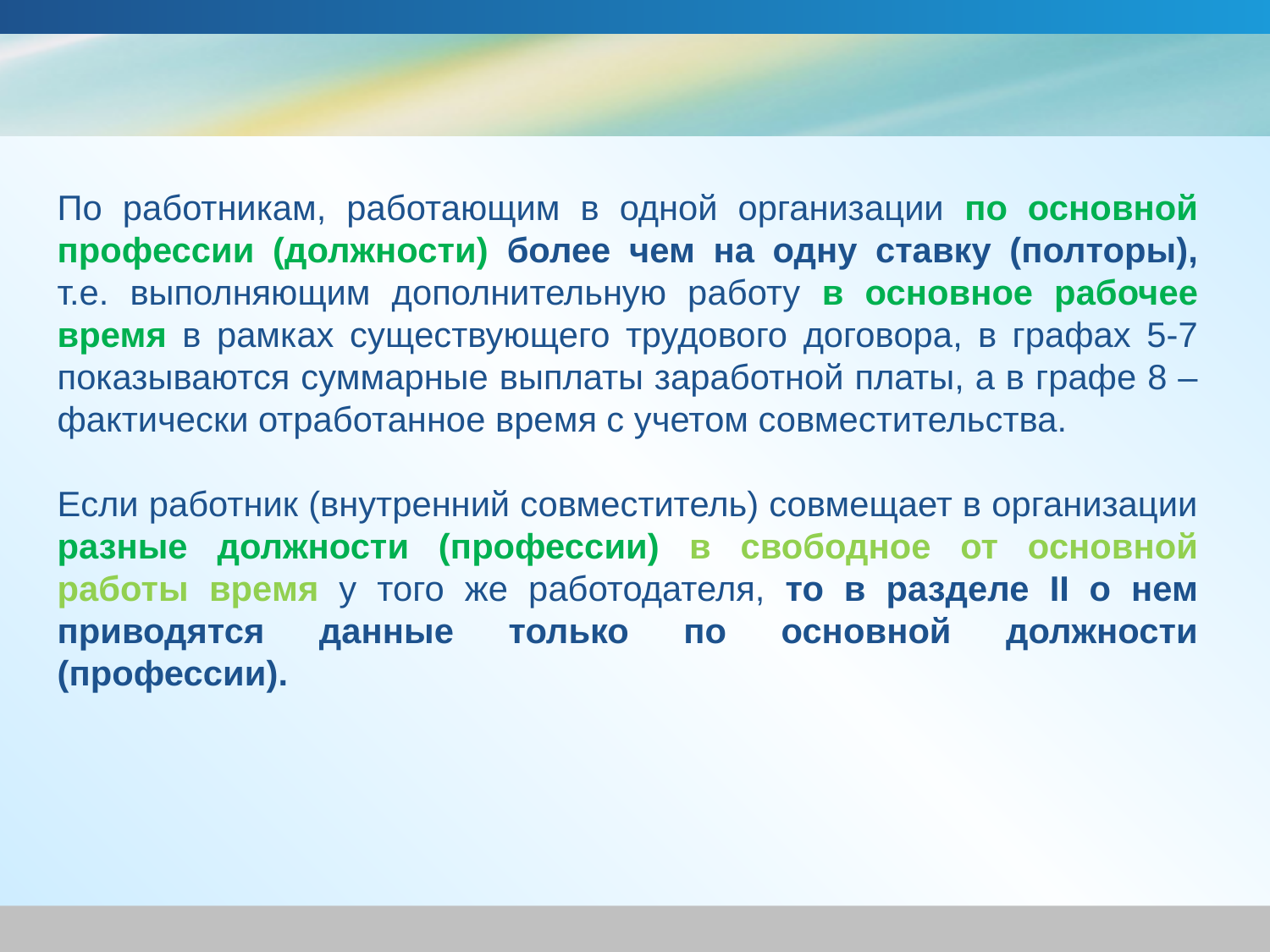

По работникам, работающим в одной организации по основной профессии (должности) более чем на одну ставку (полторы), т.е. выполняющим дополнительную работу в основное рабочее время в рамках существующего трудового договора, в графах 5-7 показываются суммарные выплаты заработной платы, а в графе 8 – фактически отработанное время с учетом совместительства.

Если работник (внутренний совместитель) совмещает в организации разные должности (профессии) в свободное от основной работы время у того же работодателя, то в разделе II о нем приводятся данные только по основной должности (профессии).